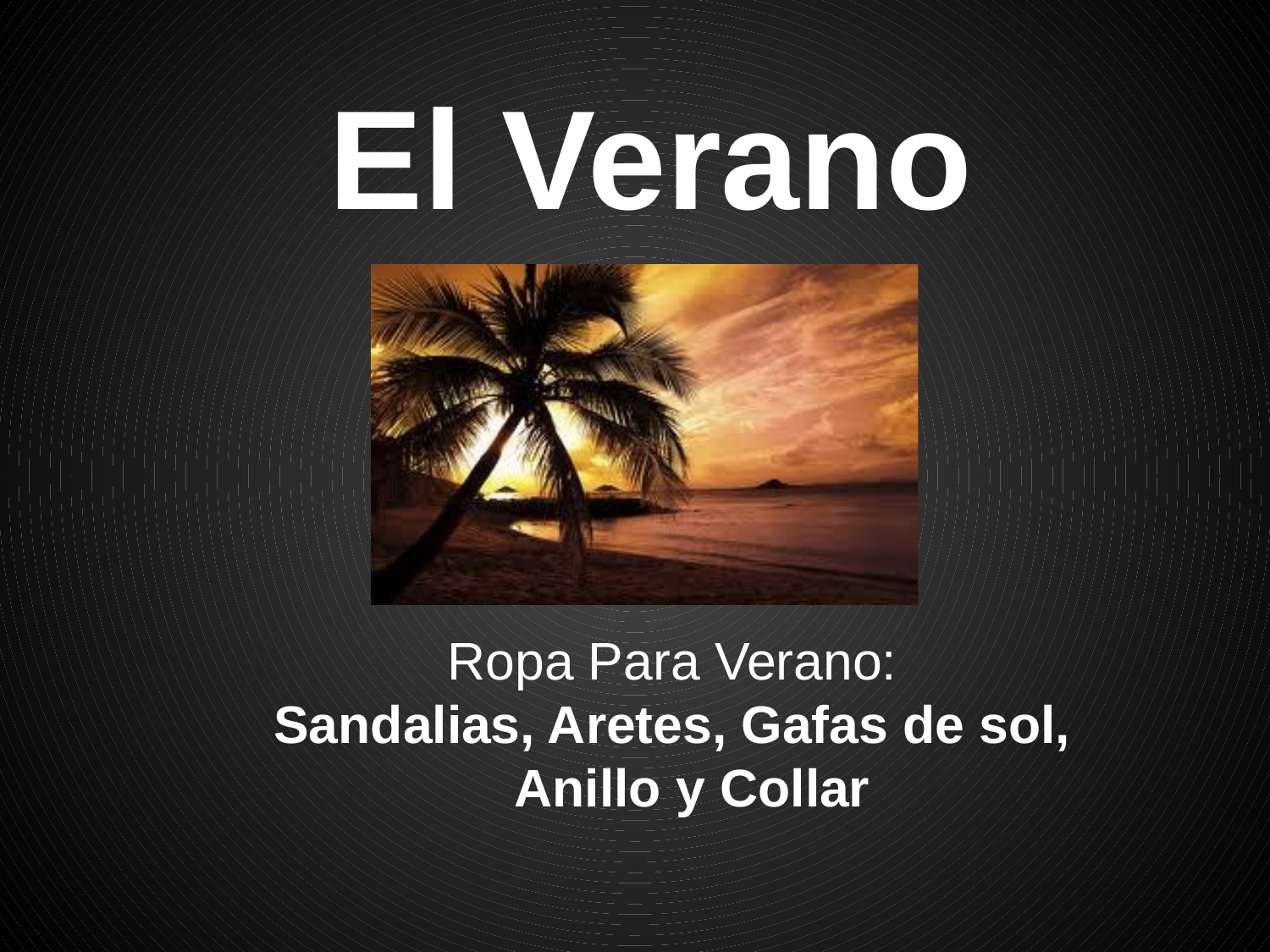

# El Verano

Ropa Para Verano:
Sandalias, Aretes, Gafas de sol, Anillo y Collar